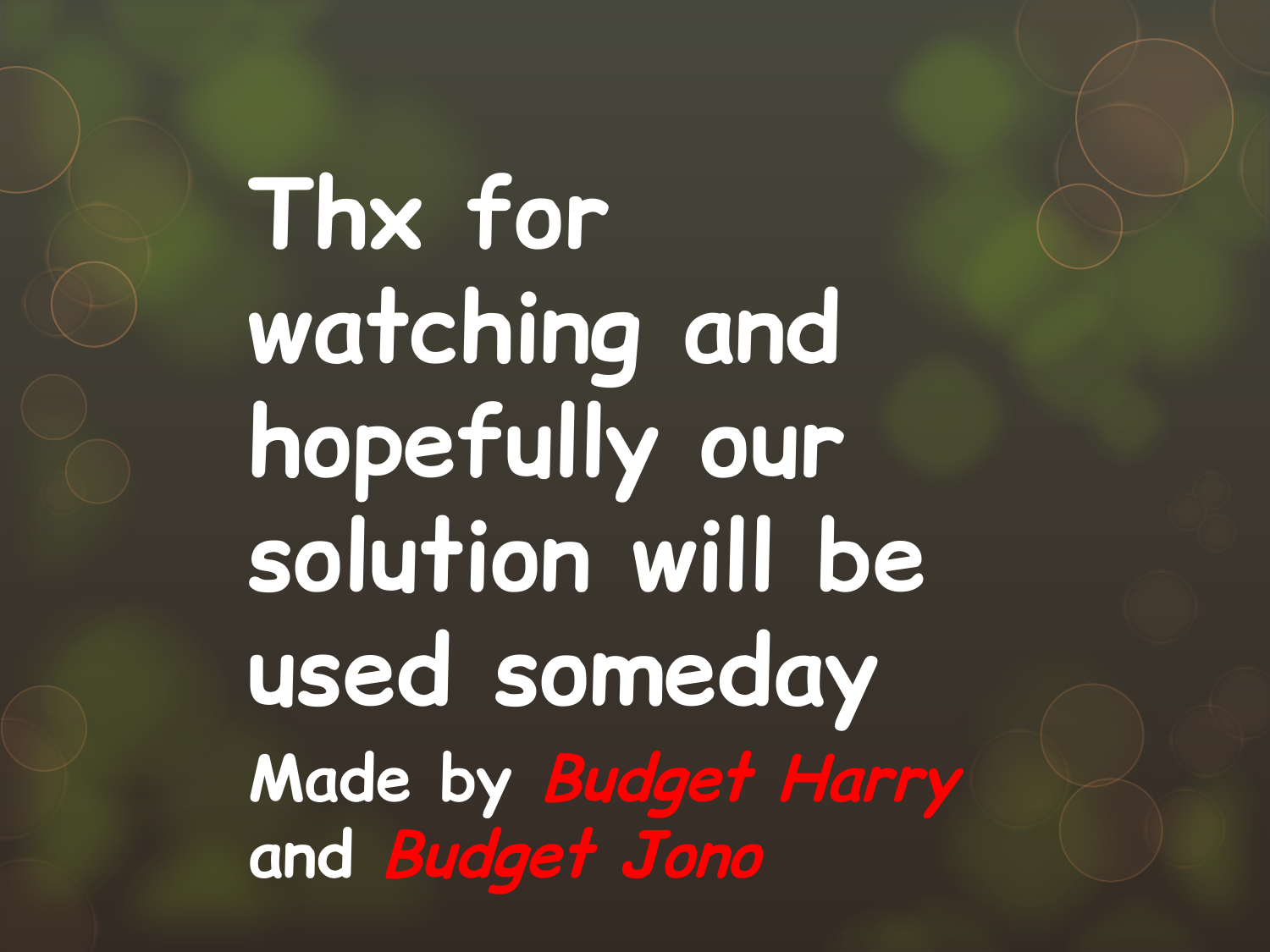

Thx for watching and hopefully our solution will be used someday
Made by Budget Harry and Budget Jono